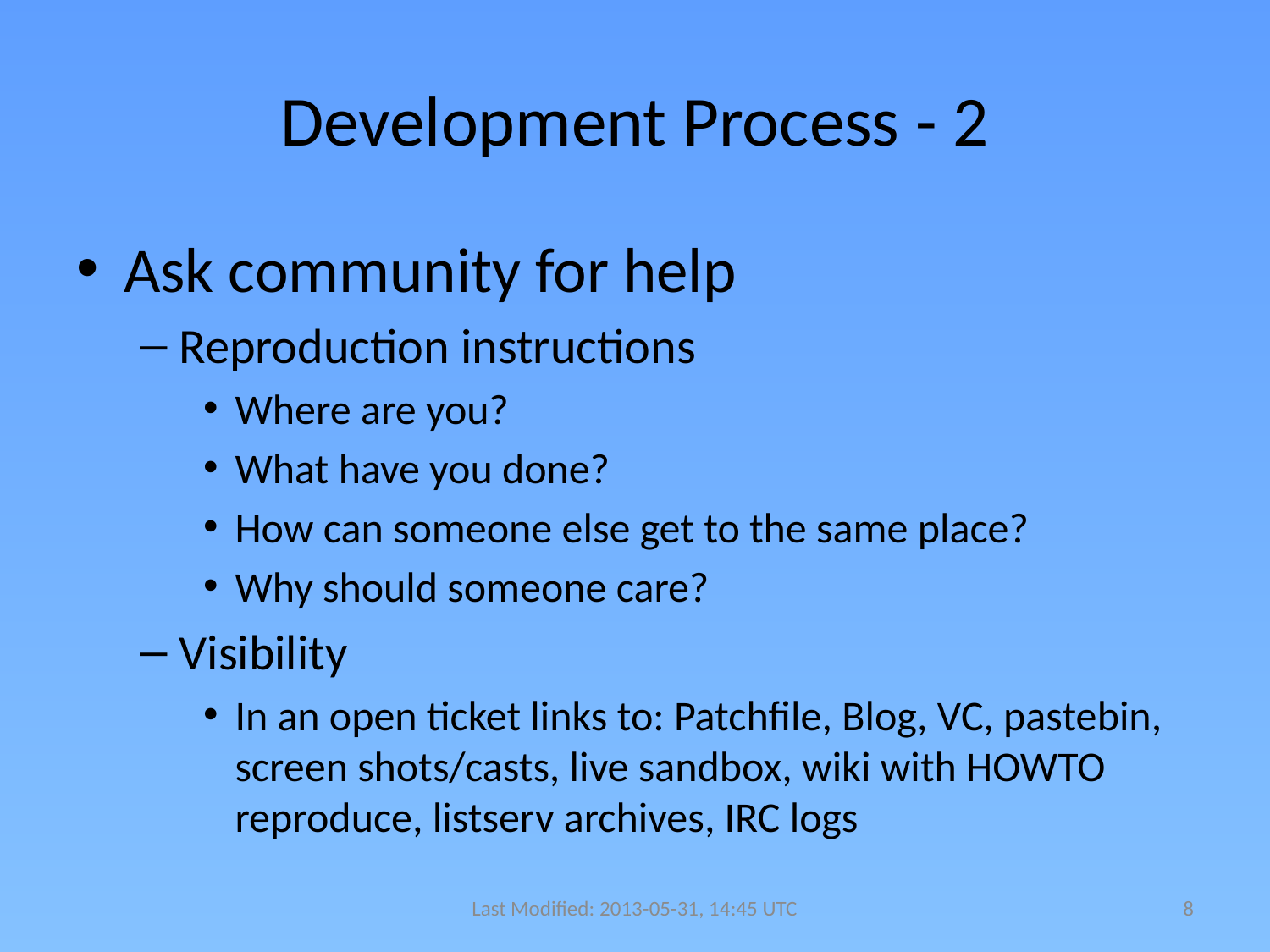

# Development Process - 2
Ask community for help
Reproduction instructions
Where are you?
What have you done?
How can someone else get to the same place?
Why should someone care?
Visibility
In an open ticket links to: Patchfile, Blog, VC, pastebin, screen shots/casts, live sandbox, wiki with HOWTO reproduce, listserv archives, IRC logs
Last Modified: 2013-05-31, 14:45 UTC
8